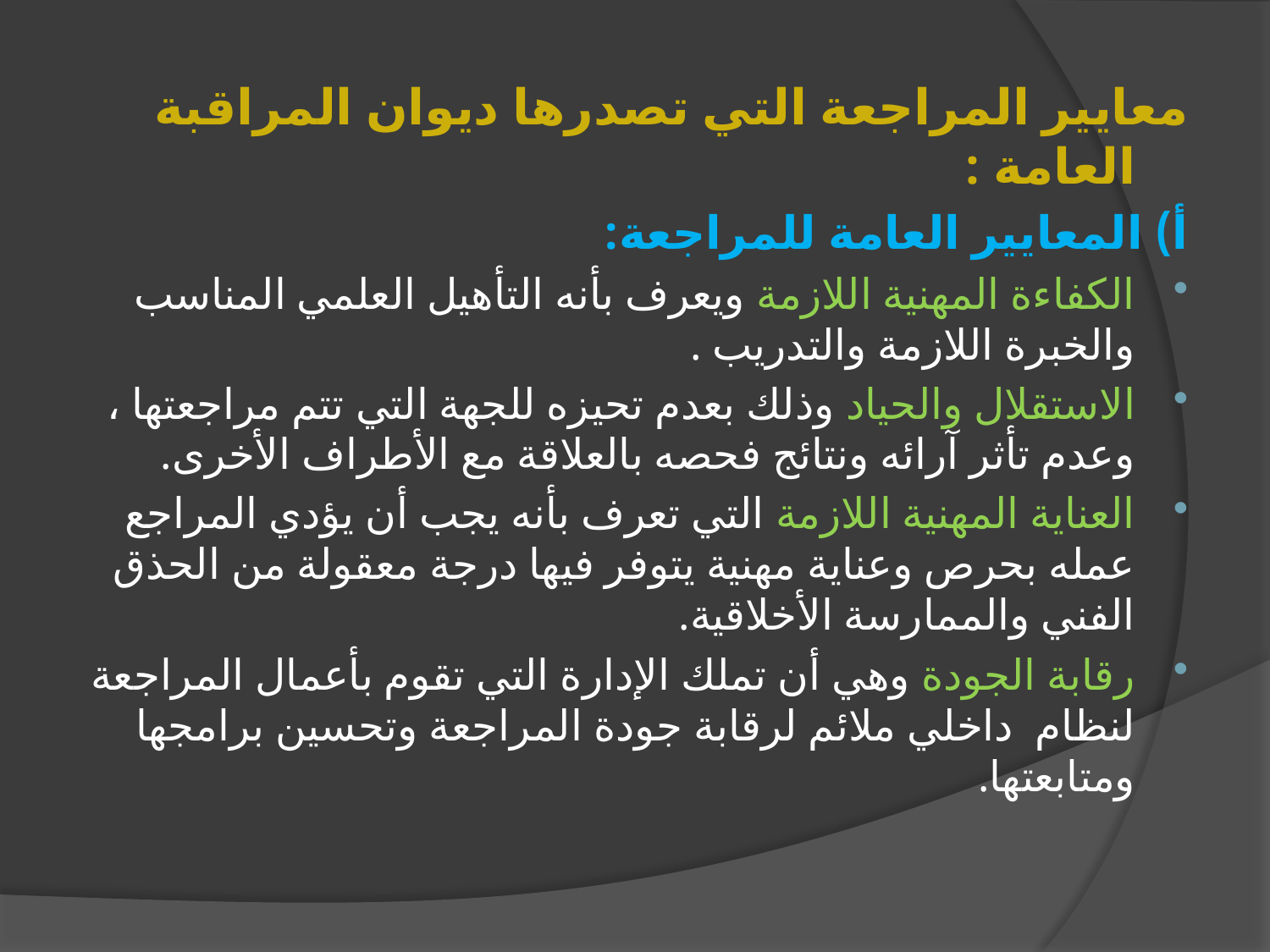

معايير المراجعة التي تصدرها ديوان المراقبة العامة :
أ) المعايير العامة للمراجعة:
الكفاءة المهنية اللازمة ويعرف بأنه التأهيل العلمي المناسب والخبرة اللازمة والتدريب .
الاستقلال والحياد وذلك بعدم تحيزه للجهة التي تتم مراجعتها ، وعدم تأثر آرائه ونتائج فحصه بالعلاقة مع الأطراف الأخرى.
العناية المهنية اللازمة التي تعرف بأنه يجب أن يؤدي المراجع عمله بحرص وعناية مهنية يتوفر فيها درجة معقولة من الحذق الفني والممارسة الأخلاقية.
رقابة الجودة وهي أن تملك الإدارة التي تقوم بأعمال المراجعة  لنظام  داخلي ملائم لرقابة جودة المراجعة وتحسين برامجها ومتابعتها.